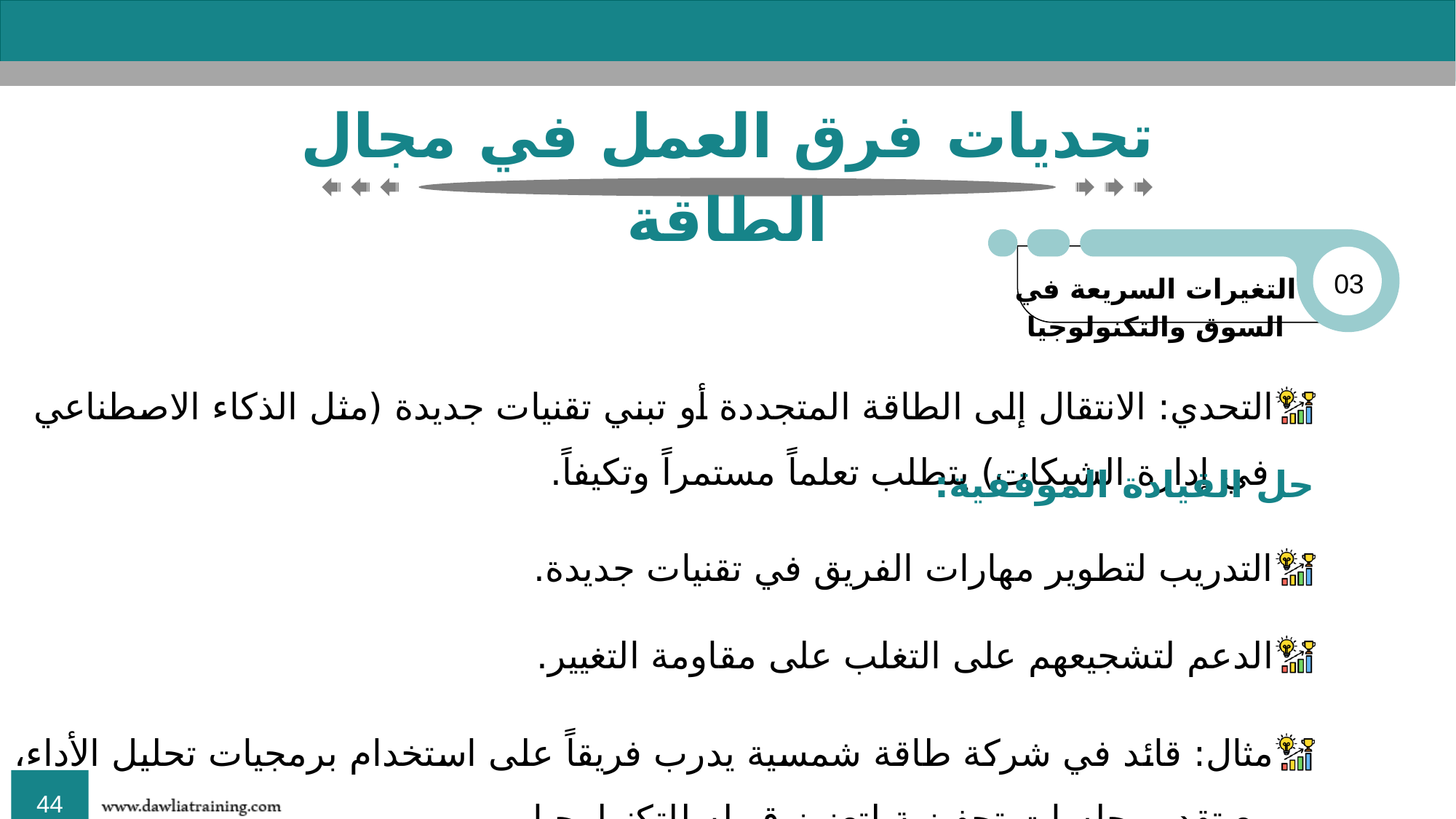

تحديات فرق العمل في مجال الطاقة

03
التغيرات السريعة في السوق والتكنولوجيا
التحدي: الانتقال إلى الطاقة المتجددة أو تبني تقنيات جديدة (مثل الذكاء الاصطناعي في إدارة الشبكات) يتطلب تعلماً مستمراً وتكيفاً.
حل القيادة الموقفية:
التدريب لتطوير مهارات الفريق في تقنيات جديدة.
الدعم لتشجيعهم على التغلب على مقاومة التغيير.
مثال: قائد في شركة طاقة شمسية يدرب فريقاً على استخدام برمجيات تحليل الأداء، مع تقديم جلسات تحفيزية لتعزيز قبوله للتكنولوجيا.